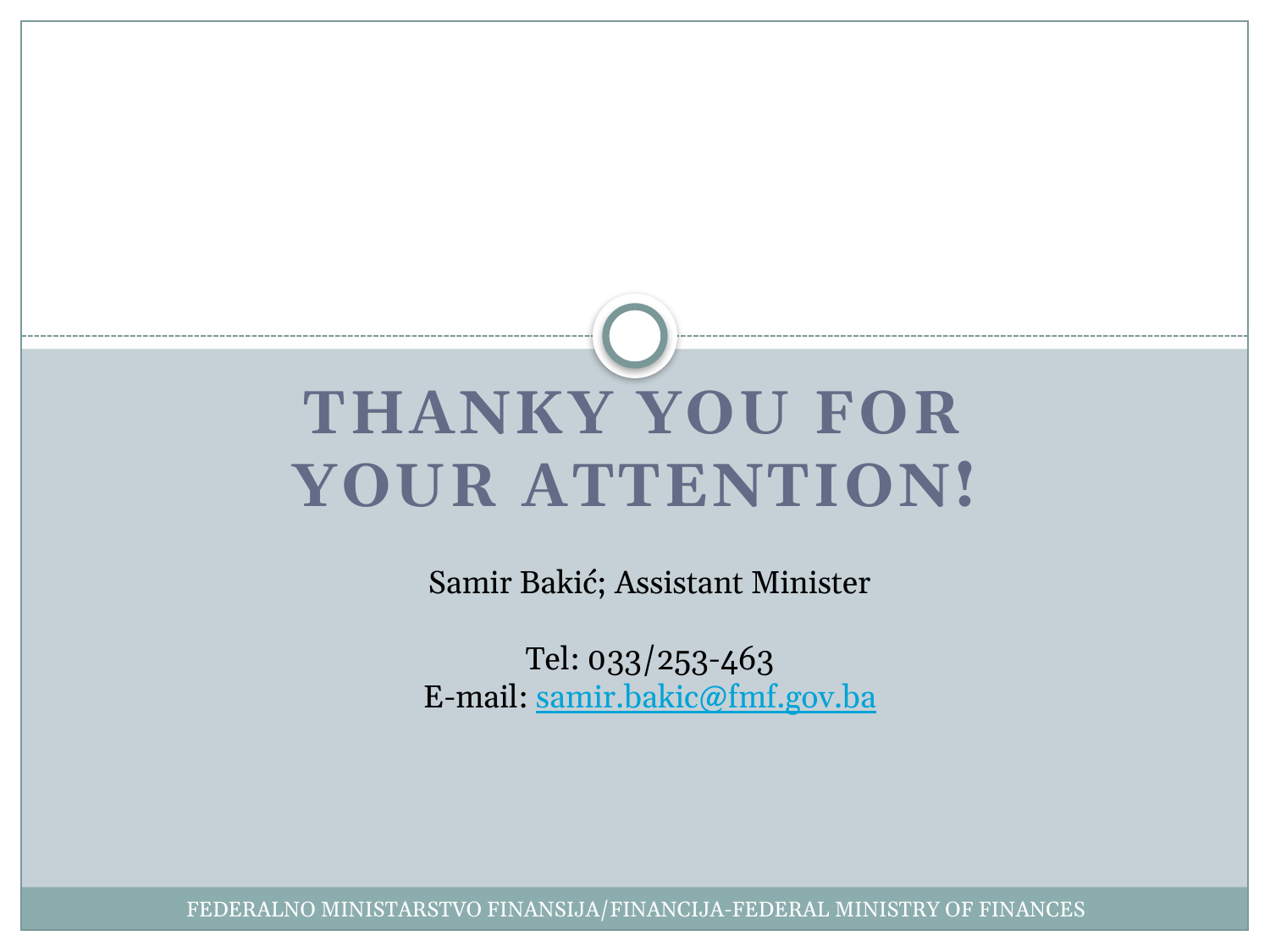

THANKY YOU FOR YOUR ATTENTION!

Samir Bakić; Assistant Minister

Tel: 033/253-463
E-mail: samir.bakic@fmf.gov.ba

FEDERALNO MINISTARSTVO FINANSIJA/FINANCIJA-FEDERAL MINISTRY OF FINANCES